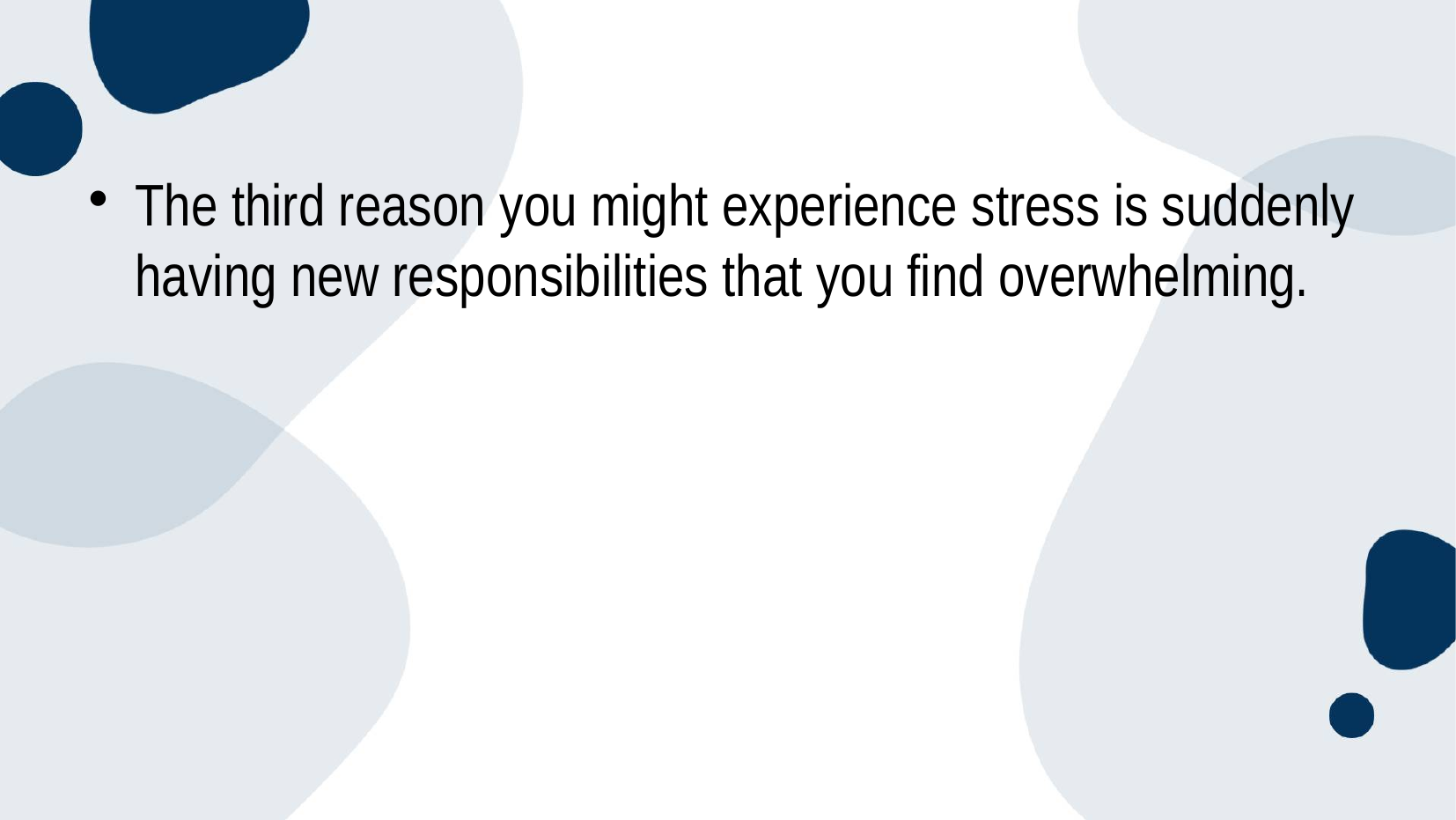

The third reason you might experience stress is suddenly having new responsibilities that you find overwhelming.